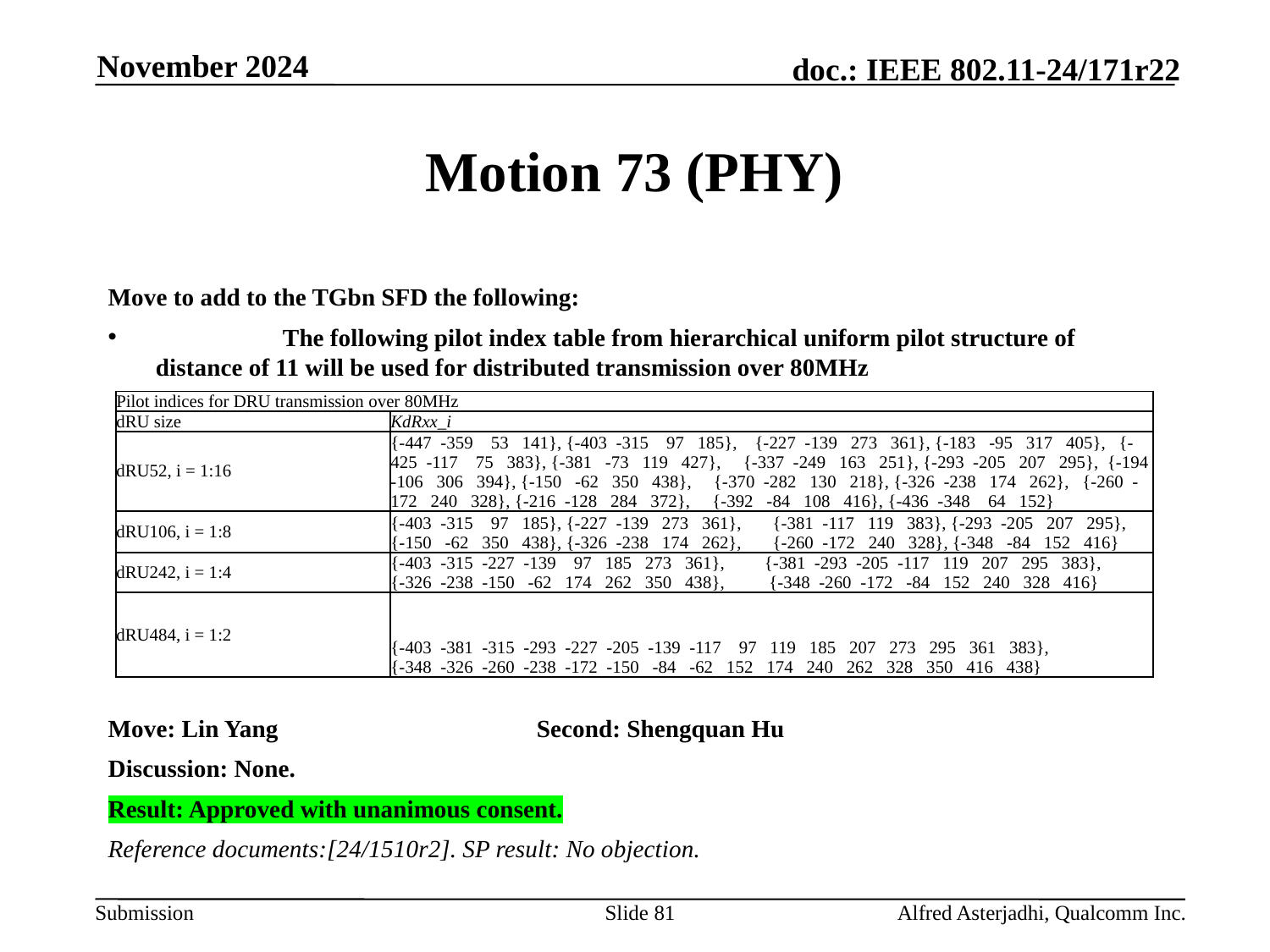

November 2024
# Motion 73 (PHY)
Move to add to the TGbn SFD the following:
	The following pilot index table from hierarchical uniform pilot structure of distance of 11 will be used for distributed transmission over 80MHz

Move: Lin Yang 		Second: Shengquan Hu
Discussion: None.
Result: Approved with unanimous consent.
Reference documents:[24/1510r2]. SP result: No objection.

| Pilot indices for DRU transmission over 80MHz |  |
| --- | --- |
| dRU size | KdRxx\_i |
| dRU52, i = 1:16 | {-447  -359    53   141}, {-403  -315    97   185},    {-227  -139   273   361}, {-183   -95   317   405},   {-425  -117    75   383}, {-381   -73   119   427},     {-337  -249   163   251}, {-293  -205   207   295},  {-194  -106   306   394}, {-150   -62   350   438},     {-370  -282   130   218}, {-326  -238   174   262},   {-260  -172   240   328}, {-216  -128   284   372},     {-392   -84   108   416}, {-436  -348    64   152} |
| dRU106, i = 1:8 | {-403  -315    97   185}, {-227  -139   273   361},       {-381  -117   119   383}, {-293  -205   207   295},     {-150   -62   350   438}, {-326  -238   174   262},       {-260  -172   240   328}, {-348   -84   152   416} |
| dRU242, i = 1:4 | {-403  -315  -227  -139    97   185   273   361},         {-381  -293  -205  -117   119   207   295   383},         {-326  -238  -150   -62   174   262   350   438},          {-348  -260  -172   -84   152   240   328   416} |
| dRU484, i = 1:2 | {-403  -381  -315  -293  -227  -205  -139  -117    97   119   185   207   273   295   361   383},                        {-348  -326  -260  -238  -172  -150   -84   -62   152   174   240   262   328   350   416   438} |
Slide 81
Alfred Asterjadhi, Qualcomm Inc.